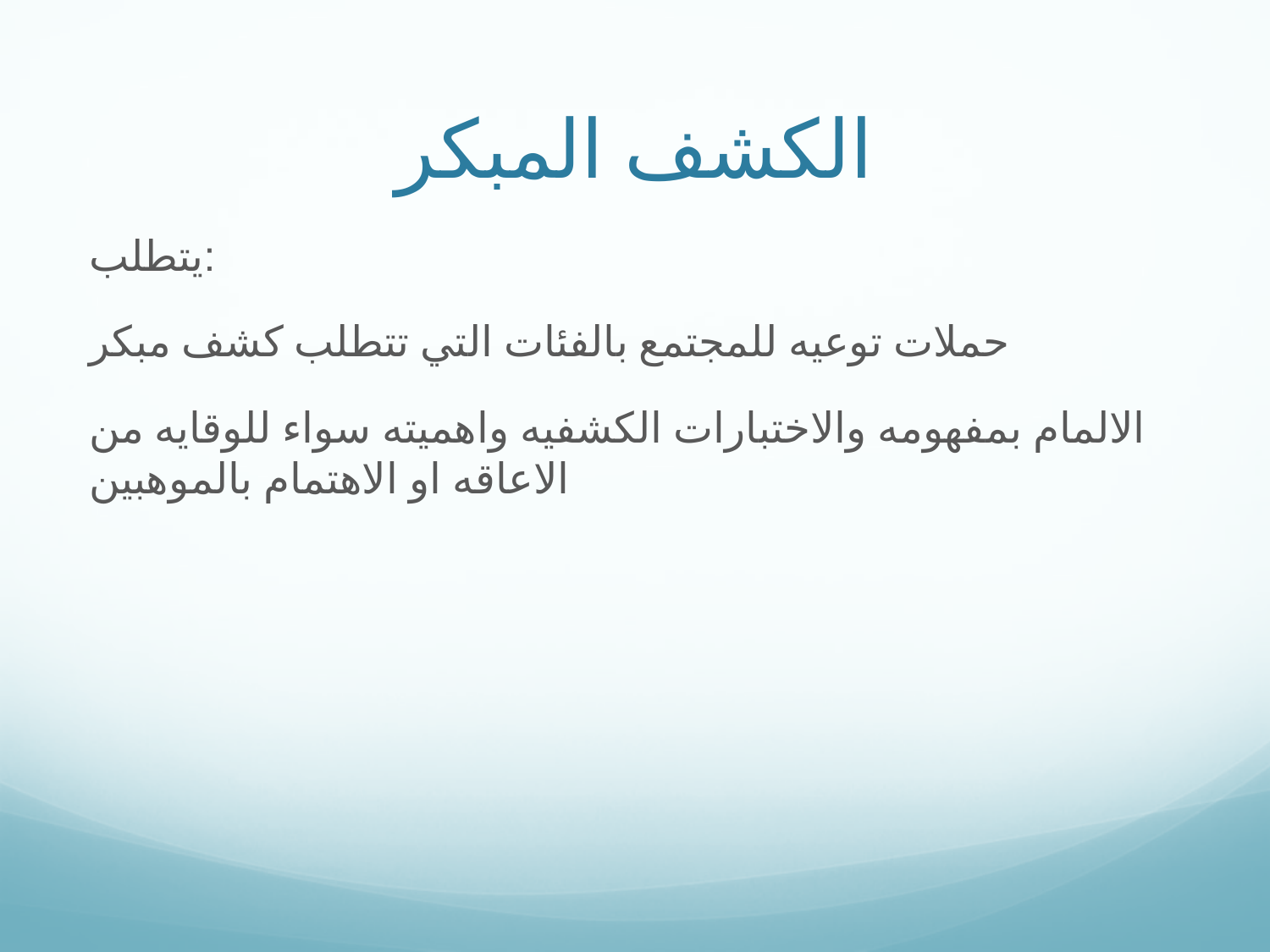

# الكشف المبكر
يتطلب:
حملات توعيه للمجتمع بالفئات التي تتطلب كشف مبكر
الالمام بمفهومه والاختبارات الكشفيه واهميته سواء للوقايه من الاعاقه او الاهتمام بالموهبين